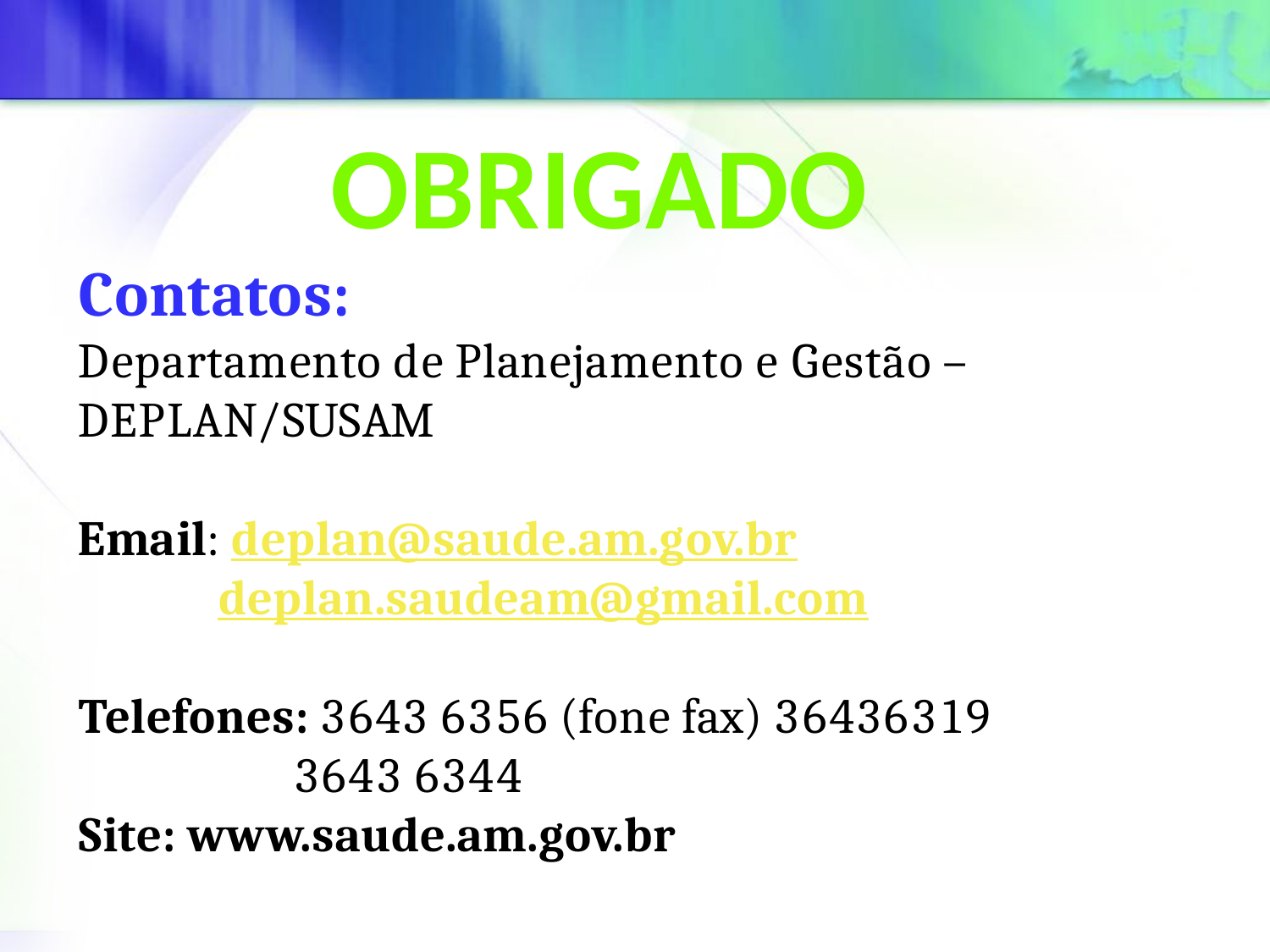

OBRIGADO
Contatos:
Departamento de Planejamento e Gestão – DEPLAN/SUSAM

Email: deplan@saude.am.gov.br
             deplan.saudeam@gmail.com

Telefones: 3643 6356 (fone fax) 36436319
                    3643 6344
Site: www.saude.am.gov.br